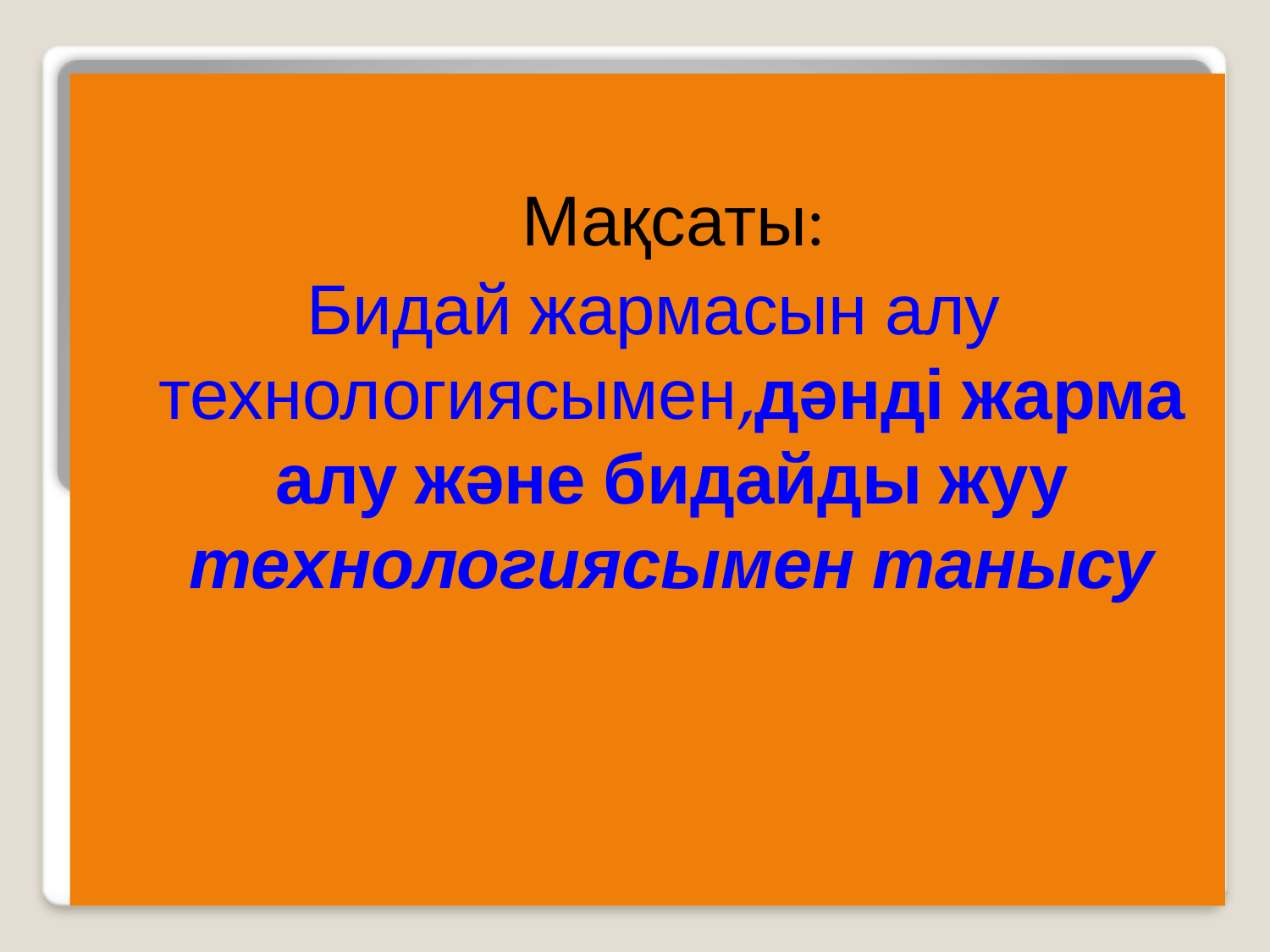

Мақсаты:
Бидай жармасын алу технологиясымен,дәнді жарма алу және бидайды жуу технологиясымен танысу